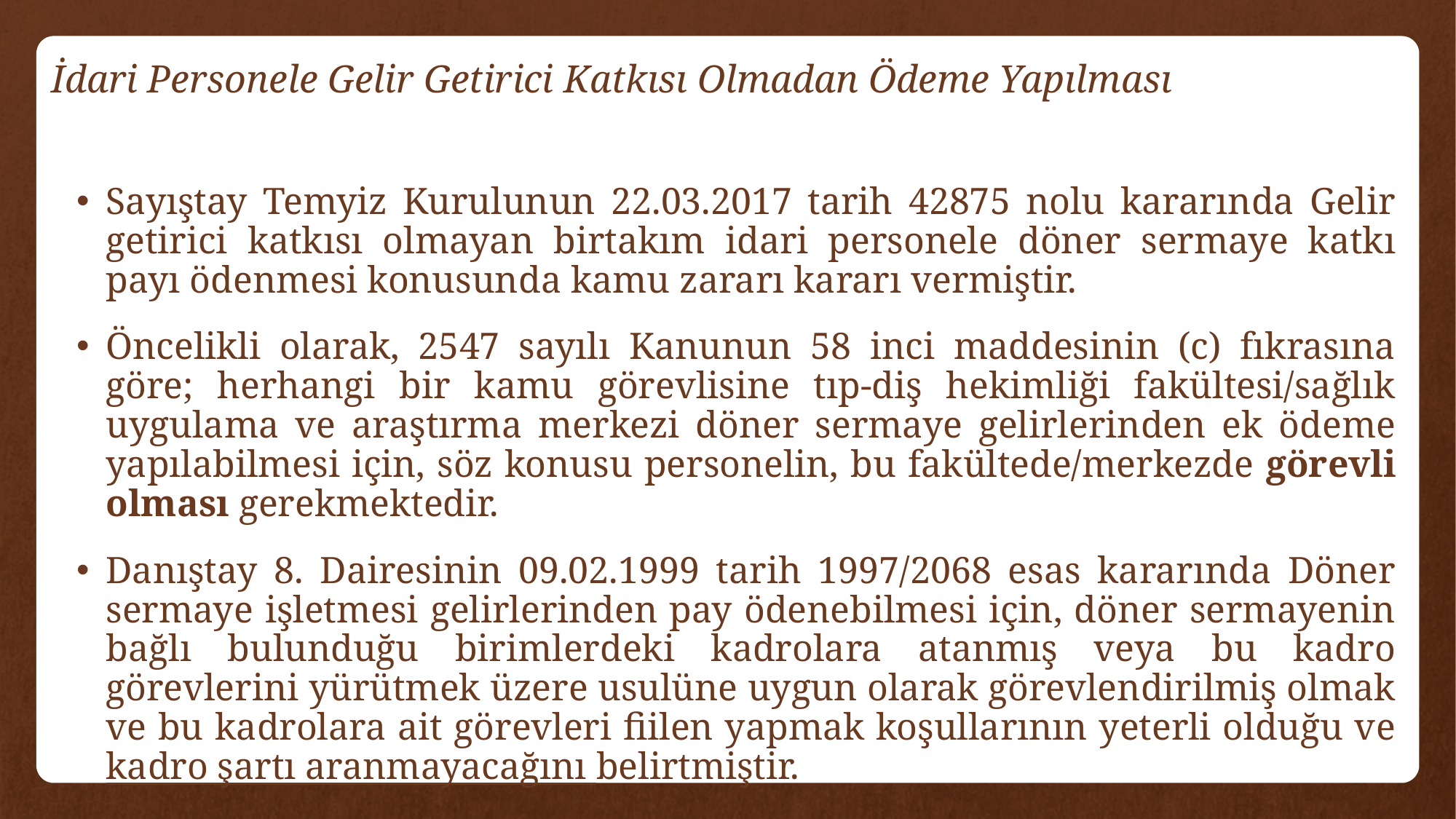

# İdari Personele Gelir Getirici Katkısı Olmadan Ödeme Yapılması
Sayıştay Temyiz Kurulunun 22.03.2017 tarih 42875 nolu kararında Gelir getirici katkısı olmayan birtakım idari personele döner sermaye katkı payı ödenmesi konusunda kamu zararı kararı vermiştir.
Öncelikli olarak, 2547 sayılı Kanunun 58 inci maddesinin (c) fıkrasına göre; herhangi bir kamu görevlisine tıp-diş hekimliği fakültesi/sağlık uygulama ve araştırma merkezi döner sermaye gelirlerinden ek ödeme yapılabilmesi için, söz konusu personelin, bu fakültede/merkezde görevli olması gerekmektedir.
Danıştay 8. Dairesinin 09.02.1999 tarih 1997/2068 esas kararında Döner sermaye işletmesi gelirlerinden pay ödenebilmesi için, döner sermayenin bağlı bulunduğu birimlerdeki kadrolara atanmış veya bu kadro görevlerini yürütmek üzere usulüne uygun olarak görevlendirilmiş olmak ve bu kadrolara ait görevleri fiilen yapmak koşullarının yeterli olduğu ve kadro şartı aranmayacağını belirtmiştir.